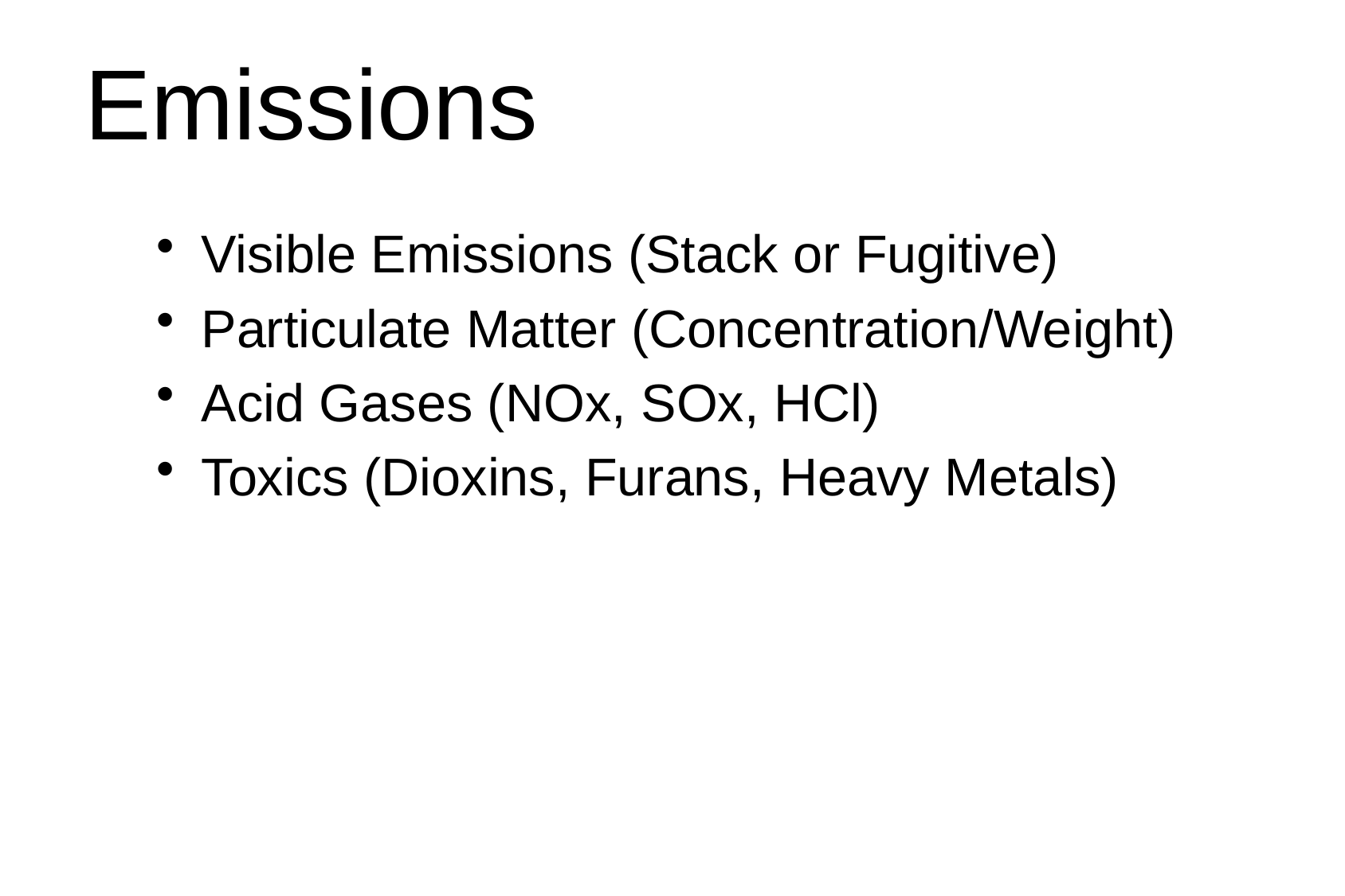

# Emissions
Visible Emissions (Stack or Fugitive)
Particulate Matter (Concentration/Weight)
Acid Gases (NOx, SOx, HCl)
Toxics (Dioxins, Furans, Heavy Metals)